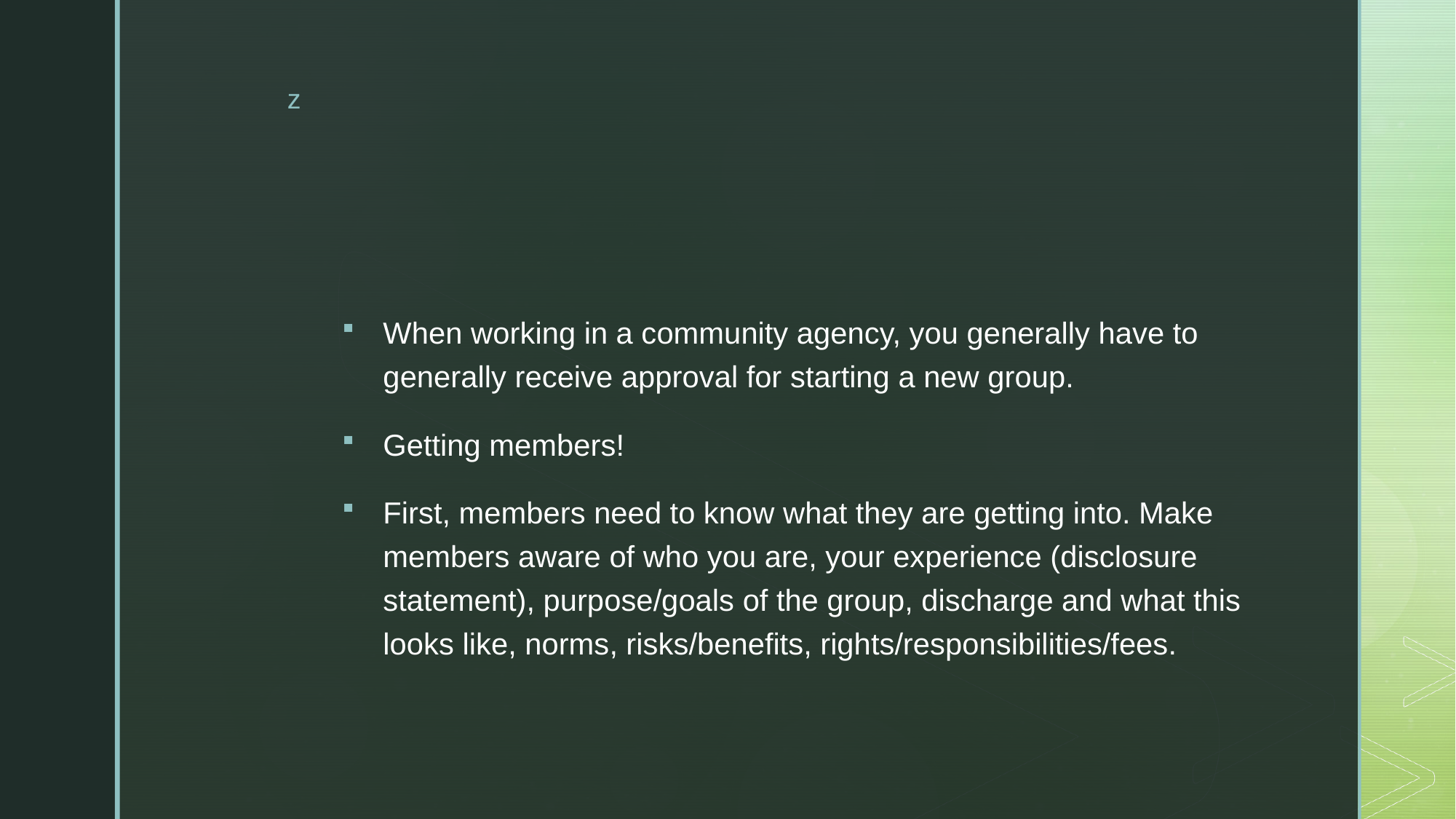

#
When working in a community agency, you generally have to generally receive approval for starting a new group.
Getting members!
First, members need to know what they are getting into. Make members aware of who you are, your experience (disclosure statement), purpose/goals of the group, discharge and what this looks like, norms, risks/benefits, rights/responsibilities/fees.